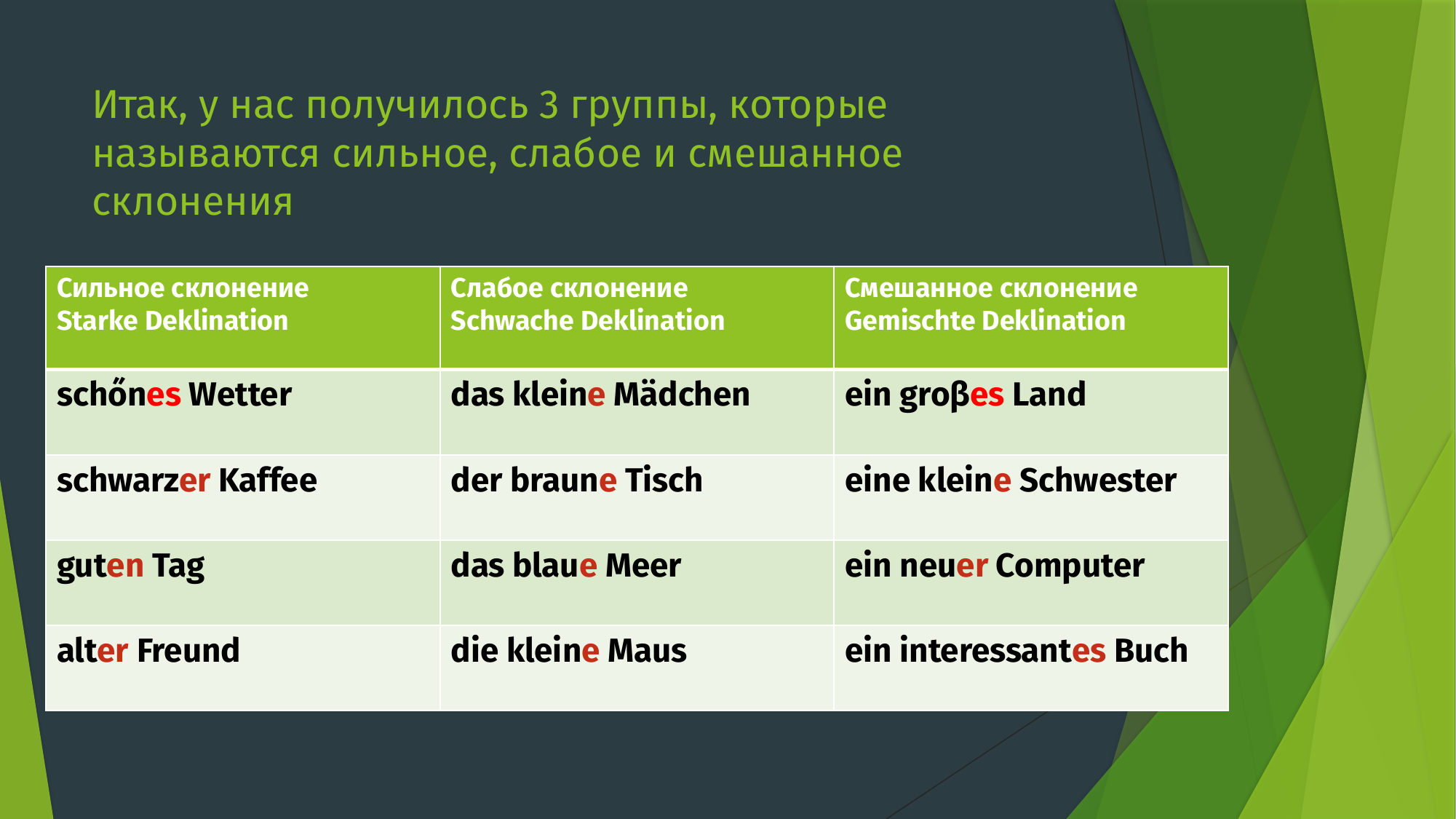

# Итак, у нас получилось 3 группы, которые называются сильное, слабое и смешанное склонения
| Сильное склонение Starke Deklination | Слабое склонение Schwache Deklination | Смешанное склонение Gemischte Deklination |
| --- | --- | --- |
| schőnes Wetter | das kleine Mädchen | ein groβes Land |
| schwarzer Kaffee | der braune Tisch | eine kleine Schwester |
| guten Tag | das blaue Meer | ein neuer Computer |
| alter Freund | die kleine Maus | ein interessantes Buch |